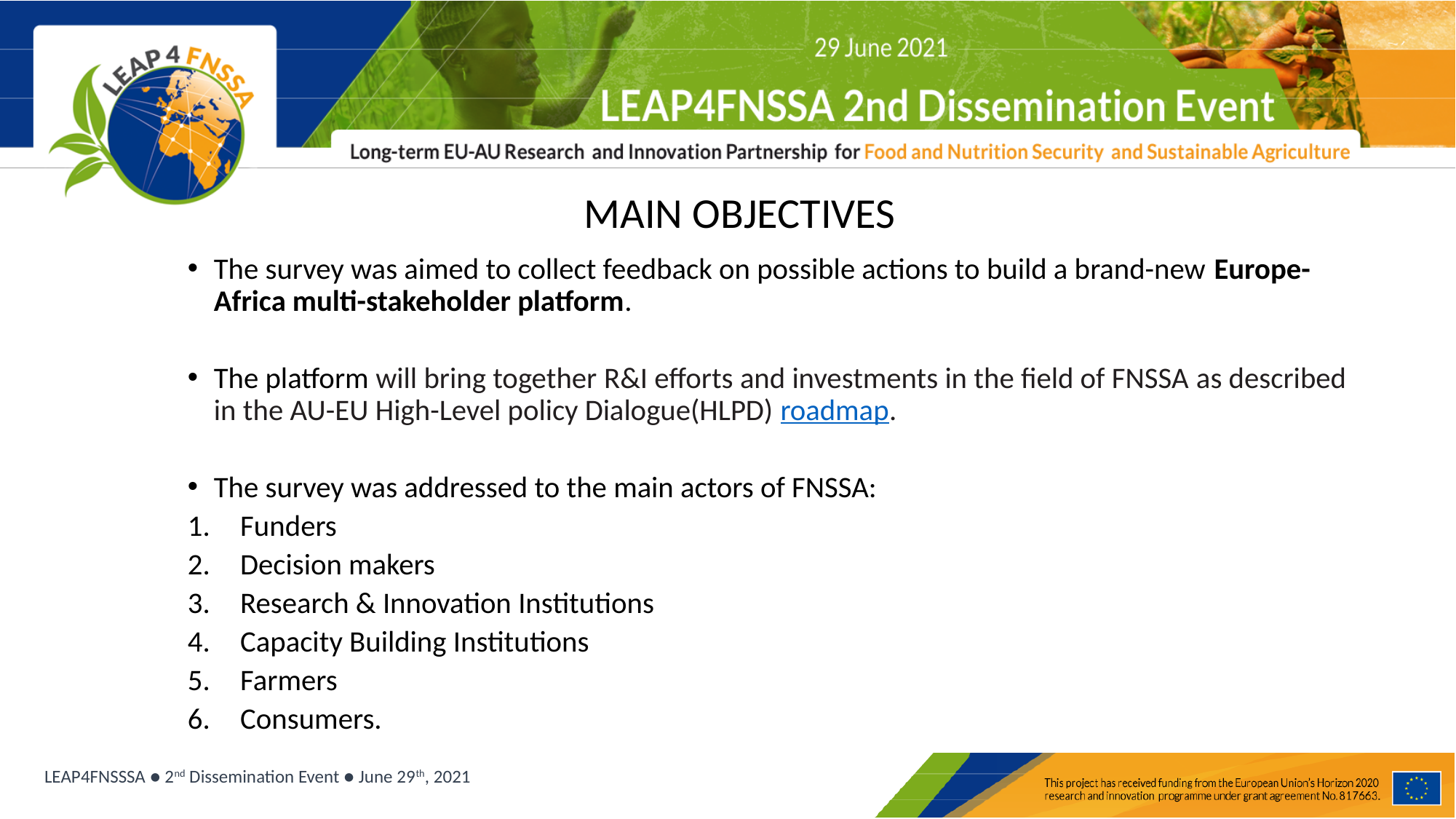

# MAIN OBJECTIVES
The survey was aimed to collect feedback on possible actions to build a brand-new Europe-Africa multi-stakeholder platform.

The platform will bring together R&I efforts and investments in the field of FNSSA as described in the AU-EU High-Level policy Dialogue(HLPD) roadmap.

The survey was addressed to the main actors of FNSSA:
Funders
Decision makers
Research & Innovation Institutions
Capacity Building Institutions
Farmers
Consumers.